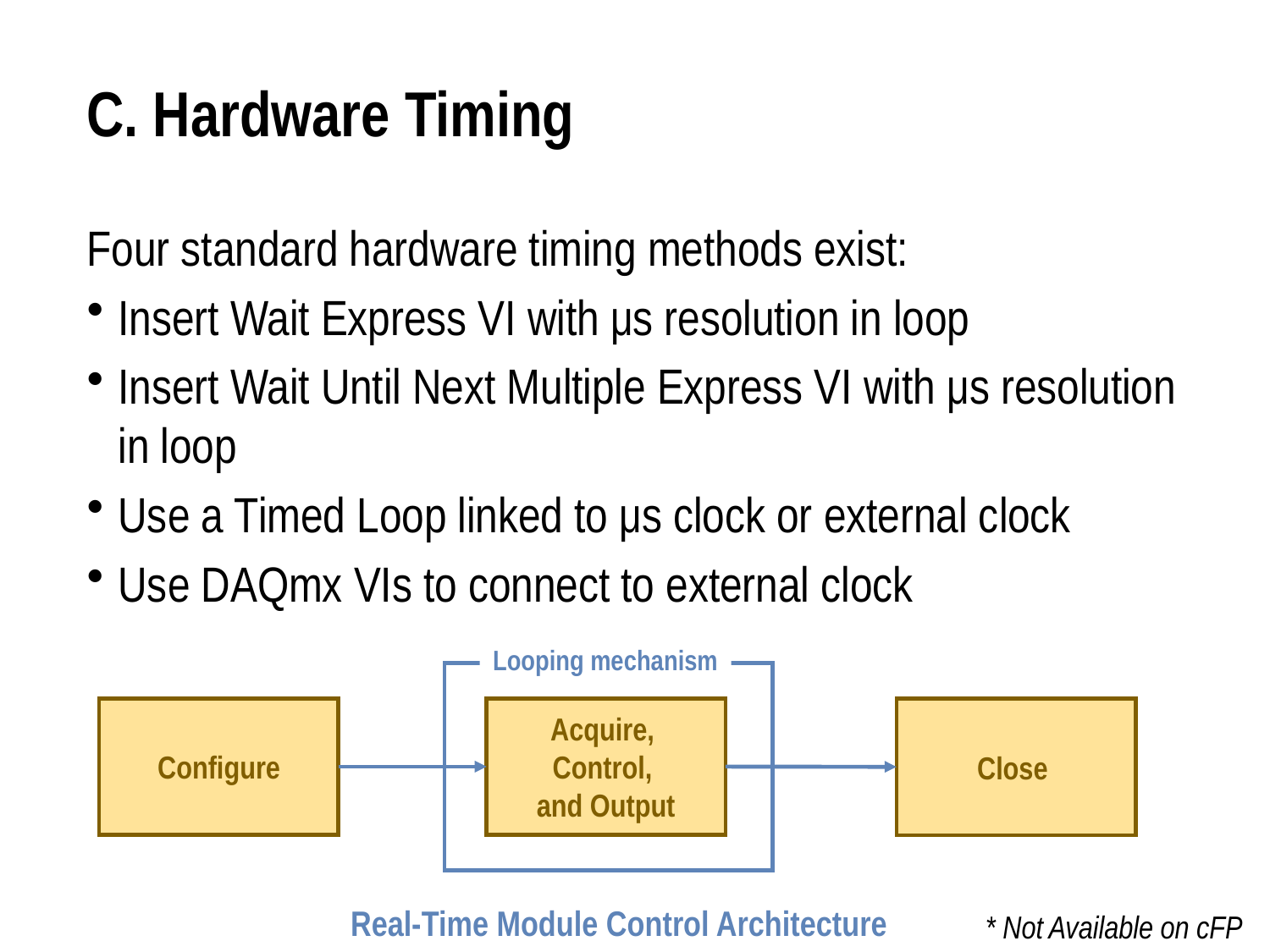

# C. Hardware Timing
Four standard hardware timing methods exist:
Insert Wait Express VI with μs resolution in loop
Insert Wait Until Next Multiple Express VI with μs resolution in loop
Use a Timed Loop linked to μs clock or external clock
Use DAQmx VIs to connect to external clock
Looping mechanism

Configure
Acquire,
Control,
and Output
Close

Real-Time Module Control Architecture
* Not Available on cFP